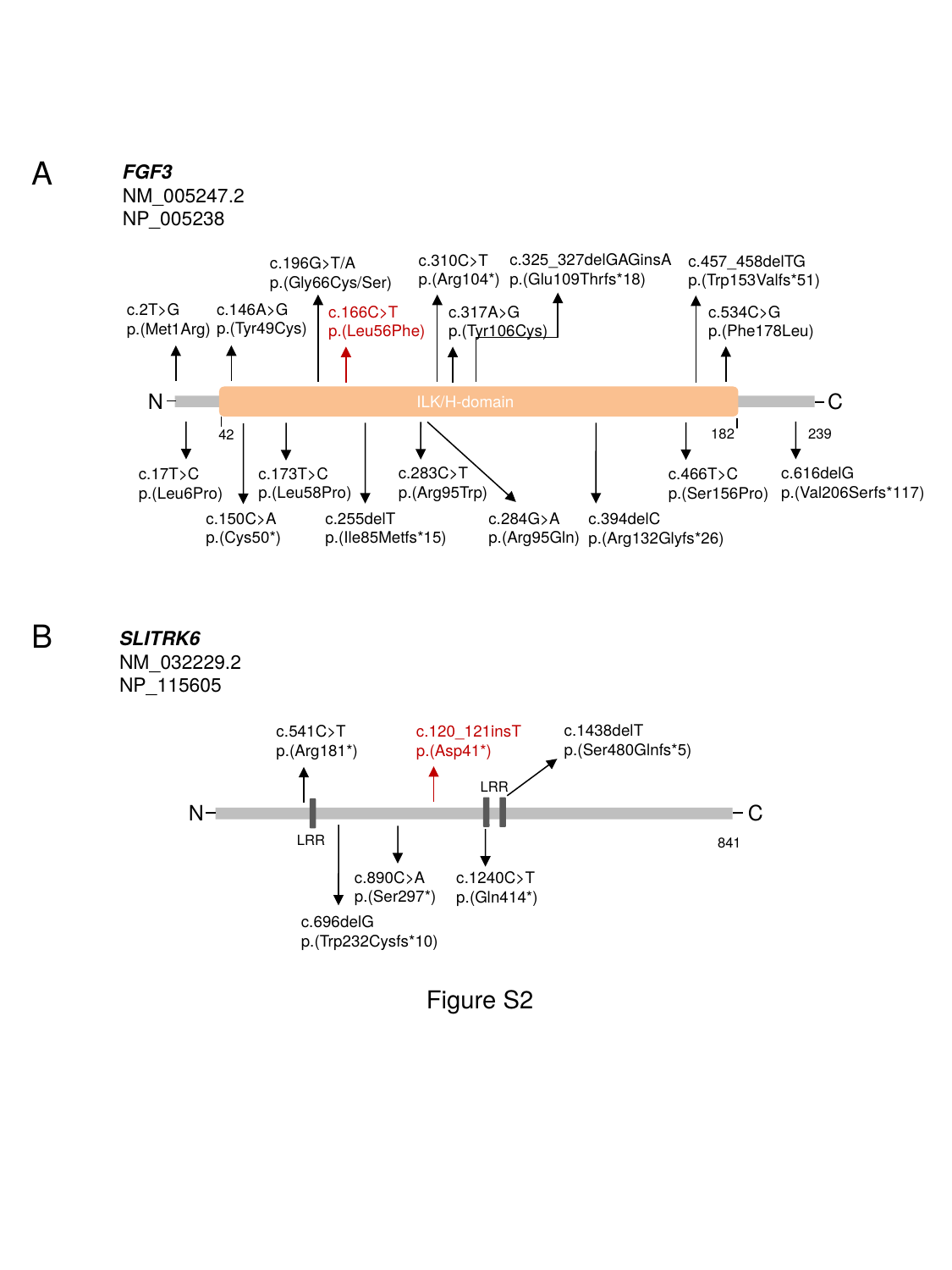

A
FGF3
NM_005247.2
NP_005238
c.325_327delGAGinsA
p.(Glu109Thrfs*18)
c.310C>T
p.(Arg104*)
c.457_458delTG
p.(Trp153Valfs*51)
c.196G>T/A
p.(Gly66Cys/Ser)
c.146A>G
p.(Tyr49Cys)
c.2T>G
p.(Met1Arg)
c.166C>T
p.(Leu56Phe)
c.534C>G
p.(Phe178Leu)
c.317A>G
p.(Tyr106Cys)
N
C
ILK/H-domain

182
239
42
c.616delG
p.(Val206Serfs*117)
c.283C>T
p.(Arg95Trp)
c.173T>C
p.(Leu58Pro)
c.17T>C
p.(Leu6Pro)
c.466T>C
p.(Ser156Pro)
c.255delT
p.(Ile85Metfs*15)
c.284G>A
p.(Arg95Gln)
c.150C>A
p.(Cys50*)
c.394delC
p.(Arg132Glyfs*26)
B
SLITRK6
NM_032229.2
NP_115605
c.1438delT
p.(Ser480Glnfs*5)
c.120_121insT
p.(Asp41*)
c.541C>T
p.(Arg181*)
LRR
N
C

LRR
841
c.890C>A
p.(Ser297*)
c.1240C>T
p.(Gln414*)
c.696delG
p.(Trp232Cysfs*10)
Figure S2